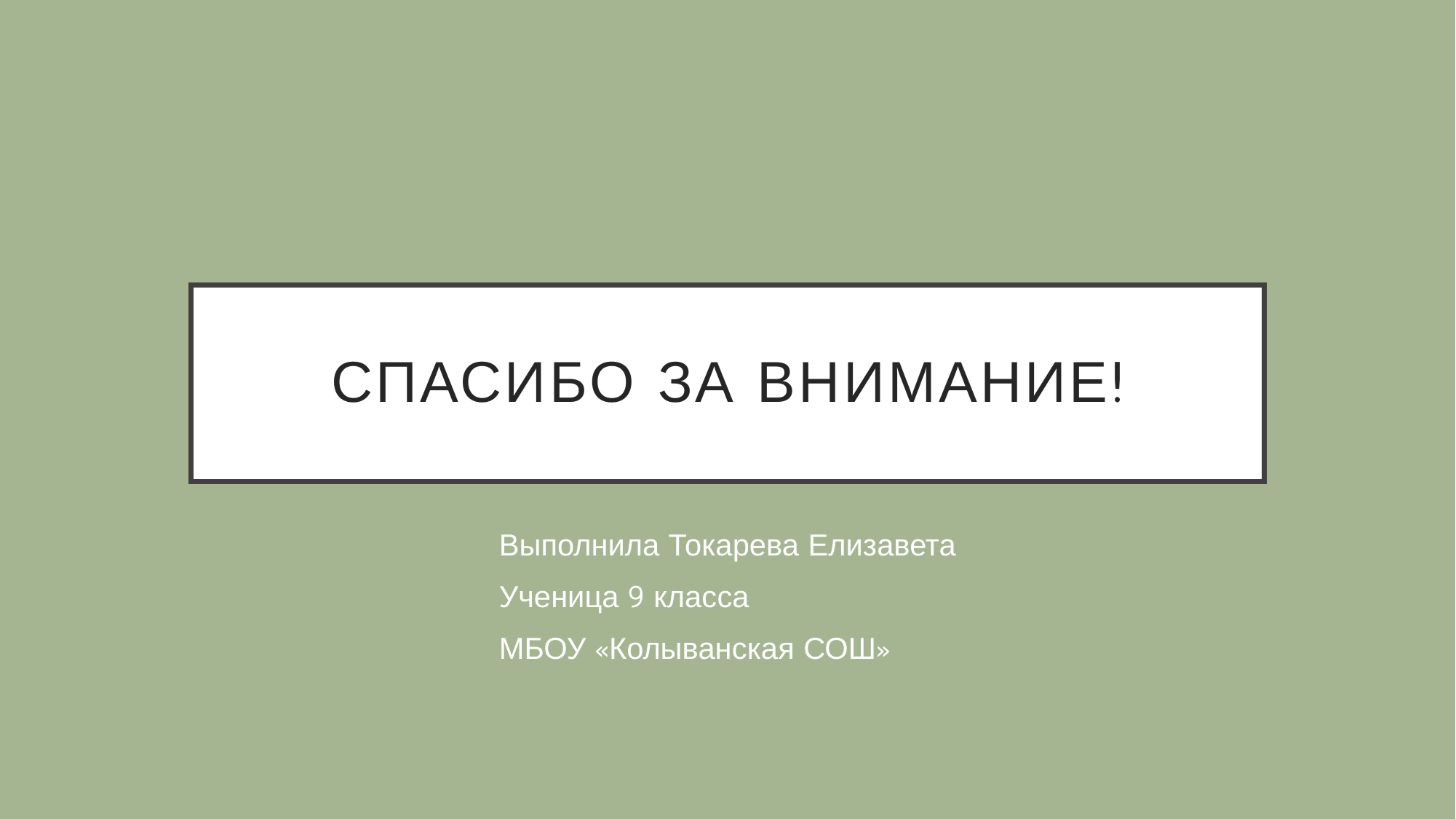

# Спасибо за внимание!
Выполнила Токарева Елизавета
Ученица 9 класса
МБОУ «Колыванская СОШ»